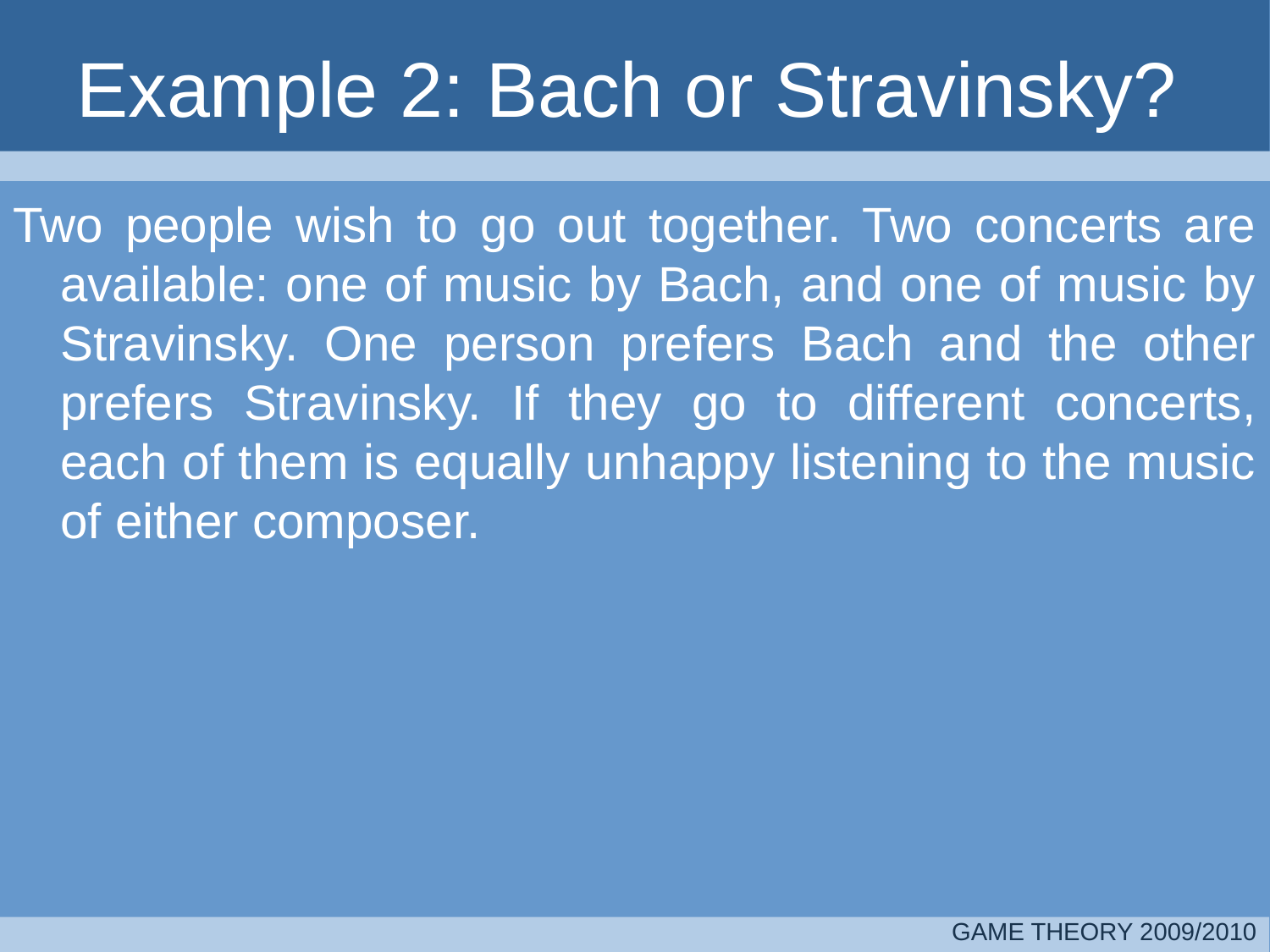

# Example 2: Bach or Stravinsky?
Two people wish to go out together. Two concerts are available: one of music by Bach, and one of music by Stravinsky. One person prefers Bach and the other prefers Stravinsky. If they go to different concerts, each of them is equally unhappy listening to the music of either composer.

GAME THEORY 2009/2010